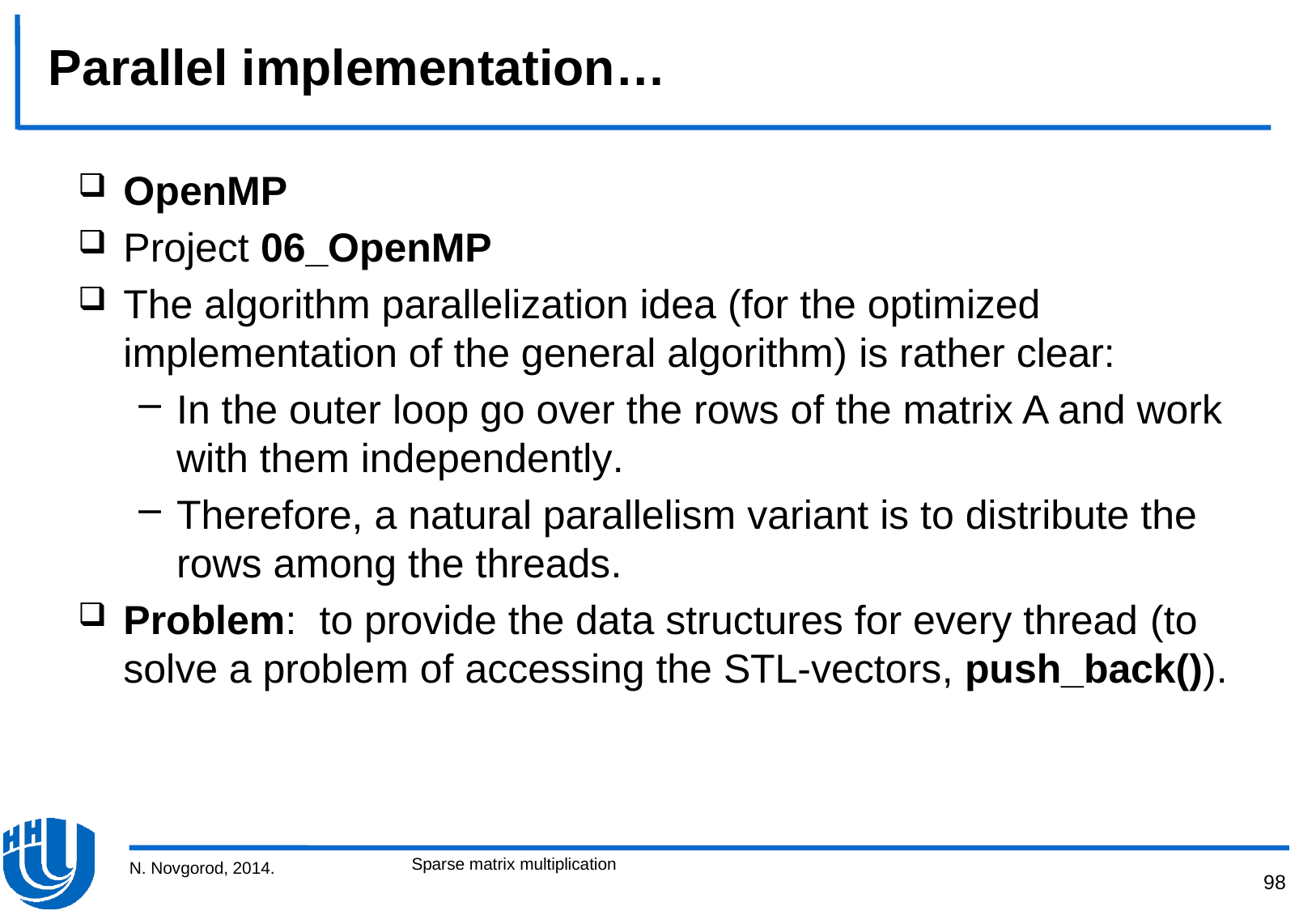

# Parallel implementation…
OpenMP
Project 06_OpenMP
The algorithm parallelization idea (for the optimized implementation of the general algorithm) is rather clear:
In the outer loop go over the rows of the matrix A and work with them independently.
Therefore, a natural parallelism variant is to distribute the rows among the threads.
Problem:  to provide the data structures for every thread (to solve a problem of accessing the STL-vectors, push_back()).
Sparse matrix multiplication
N. Novgorod, 2014.
98